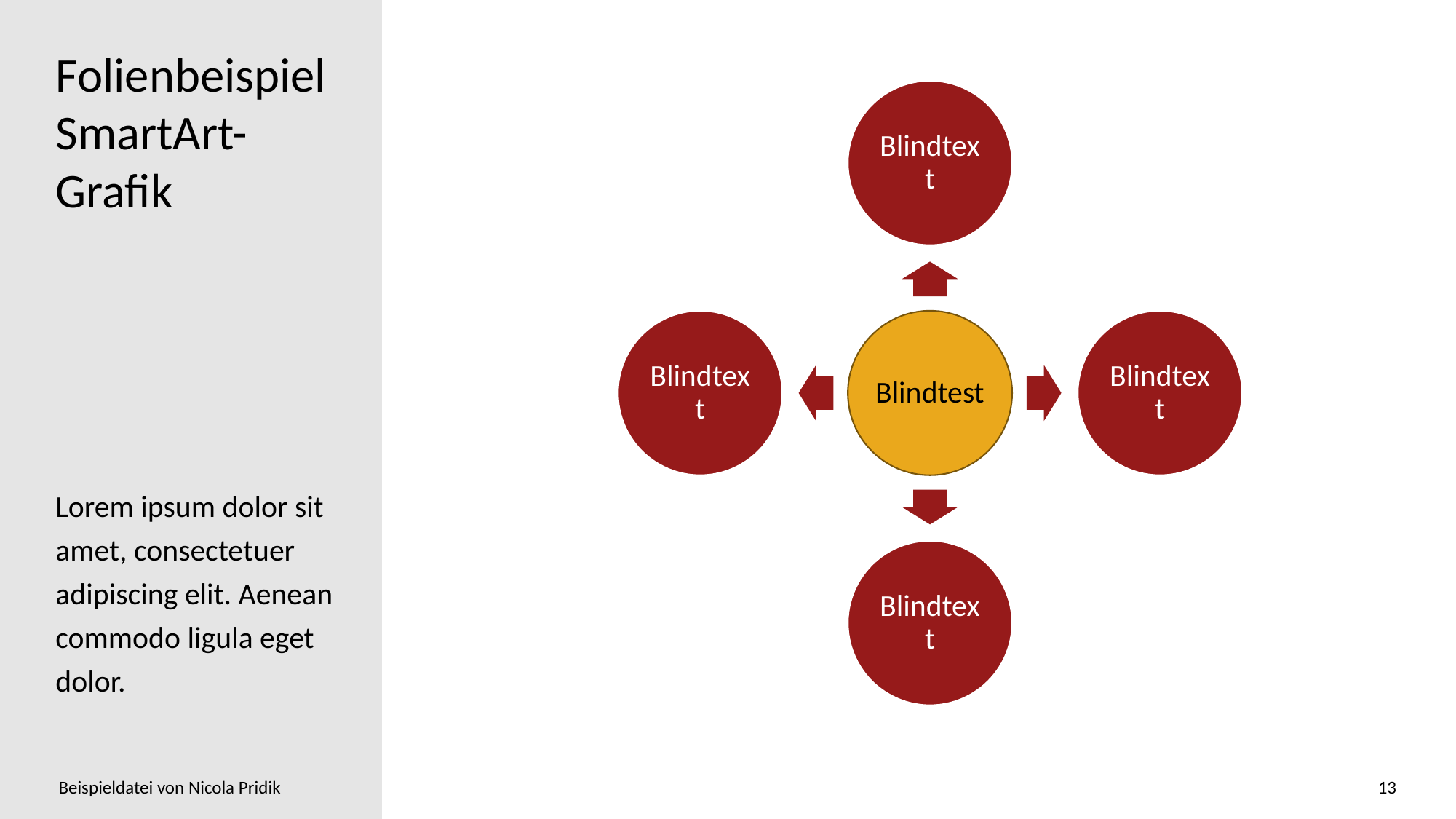

# Folienbeispiel SmartArt-Grafik
Blindtest

Blindtext

Blindtext

Blindtext

Blindtext
Lorem ipsum dolor sit amet, consectetuer adipiscing elit. Aenean commodo ligula eget dolor.
Beispieldatei von Nicola Pridik
13